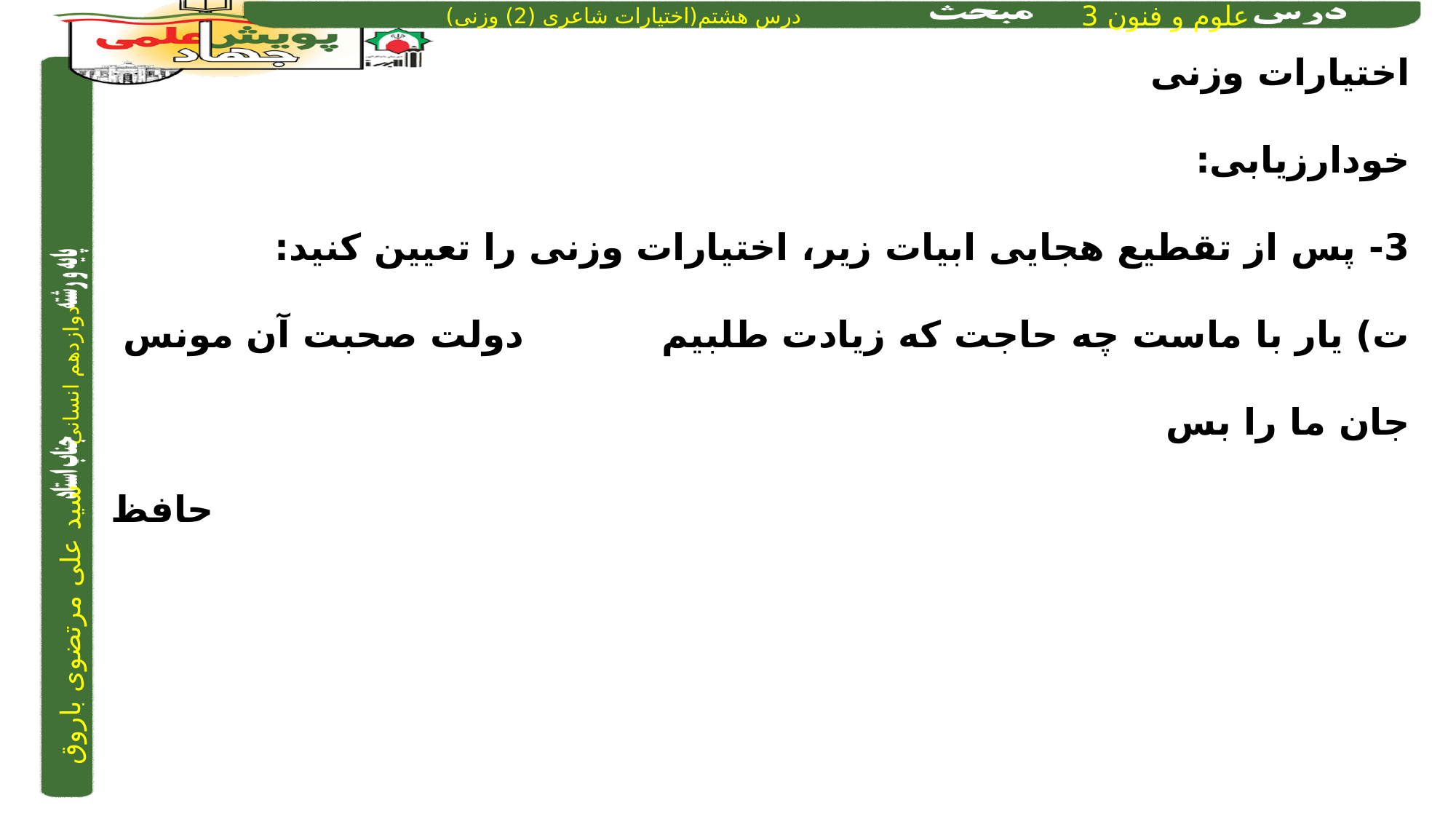

اختیارات وزنی
خودارزیابی:
3- پس از تقطیع هجایی ابیات زیر، اختیارات وزنی را تعیین کنید:
ت) یار با ماست چه حاجت که زیادت طلبیم			 دولت صحبت آن مونس جان ما را بس
حافظ